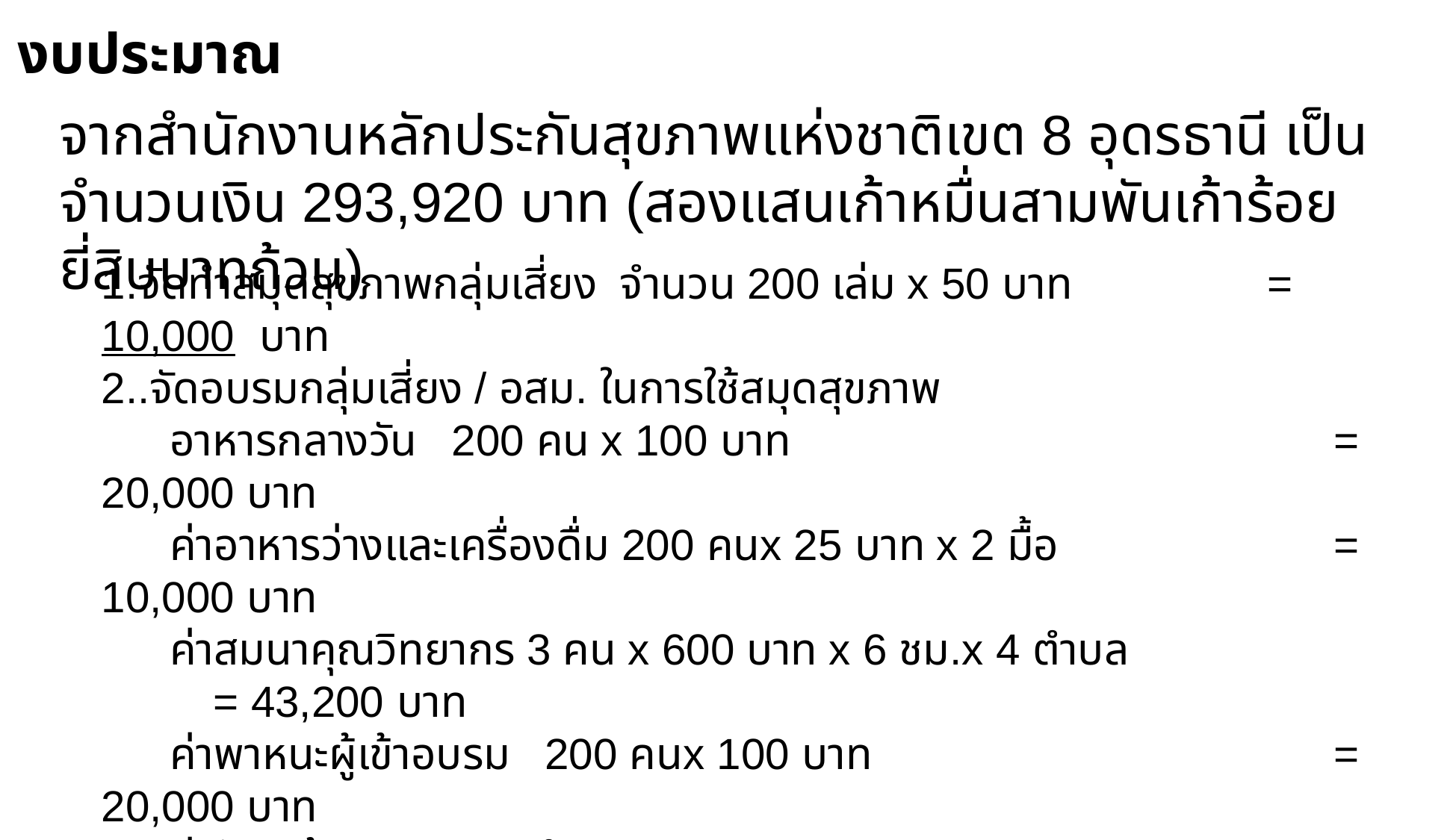

งบประมาณ
จากสำนักงานหลักประกันสุขภาพแห่งชาติเขต 8 อุดรธานี เป็นจำนวนเงิน 293,920 บาท (สองแสนเก้าหมื่นสามพันเก้าร้อยยี่สิบบาทถ้วน)
1.จัดทำสมุดสุขภาพกลุ่มเสี่ยง  จำนวน 200 เล่ม x 50 บาท  		    = 10,000  บาท
2..จัดอบรมกลุ่มเสี่ยง / อสม. ในการใช้สมุดสุขภาพ
      อาหารกลางวัน   200 คน x 100 บาท    			   		= 20,000 บาท
      ค่าอาหารว่างและเครื่องดื่ม 200 คนx 25 บาท x 2 มื้อ  		    	= 10,000 บาท
      ค่าสมนาคุณวิทยากร 3 คน x 600 บาท x 6 ชม.x 4 ตำบล            		= 43,200 บาท
      ค่าพาหนะผู้เข้าอบรม   200 คนx 100 บาท 		              		= 20,000 บาท
      ค่าวัสดุ/จ้างเหมา    4 ตำบล x 1,700 บาท			    		=  6,800 บาท
						                          รวม   100,000  บาท
3.จนท.ติดตามประเมินผลหลังการอบรม  จำนวน 4 ครั้ง ในเดือนที่ 1, 2 ,3 และ 6
     ค่าเบี้ยเลี้ยง 2 คน x 240บาท x 4ครั้ง x 4 ตำบล  				=  7,680 บาท